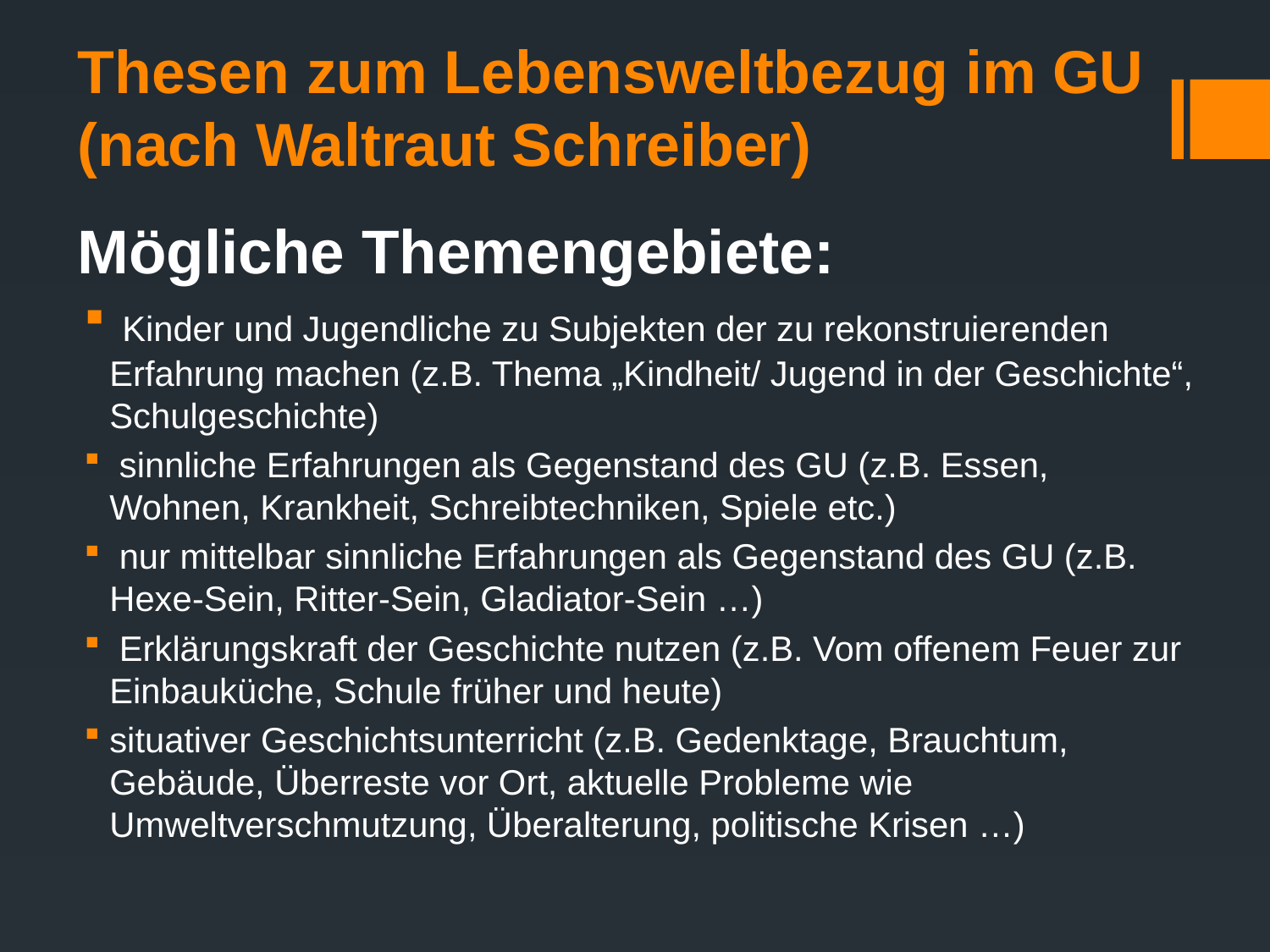

# Thesen zum Lebensweltbezug im GU  (nach Waltraut Schreiber)
Mögliche Themengebiete:
 Kinder und Jugendliche zu Subjekten der zu rekonstruierenden Erfahrung machen (z.B. Thema „Kindheit/ Jugend in der Geschichte“, Schulgeschichte)
 sinnliche Erfahrungen als Gegenstand des GU (z.B. Essen, Wohnen, Krankheit, Schreibtechniken, Spiele etc.)
 nur mittelbar sinnliche Erfahrungen als Gegenstand des GU (z.B. Hexe-Sein, Ritter-Sein, Gladiator-Sein …)
 Erklärungskraft der Geschichte nutzen (z.B. Vom offenem Feuer zur Einbauküche, Schule früher und heute)
situativer Geschichtsunterricht (z.B. Gedenktage, Brauchtum, Gebäude, Überreste vor Ort, aktuelle Probleme wie Umweltverschmutzung, Überalterung, politische Krisen …)